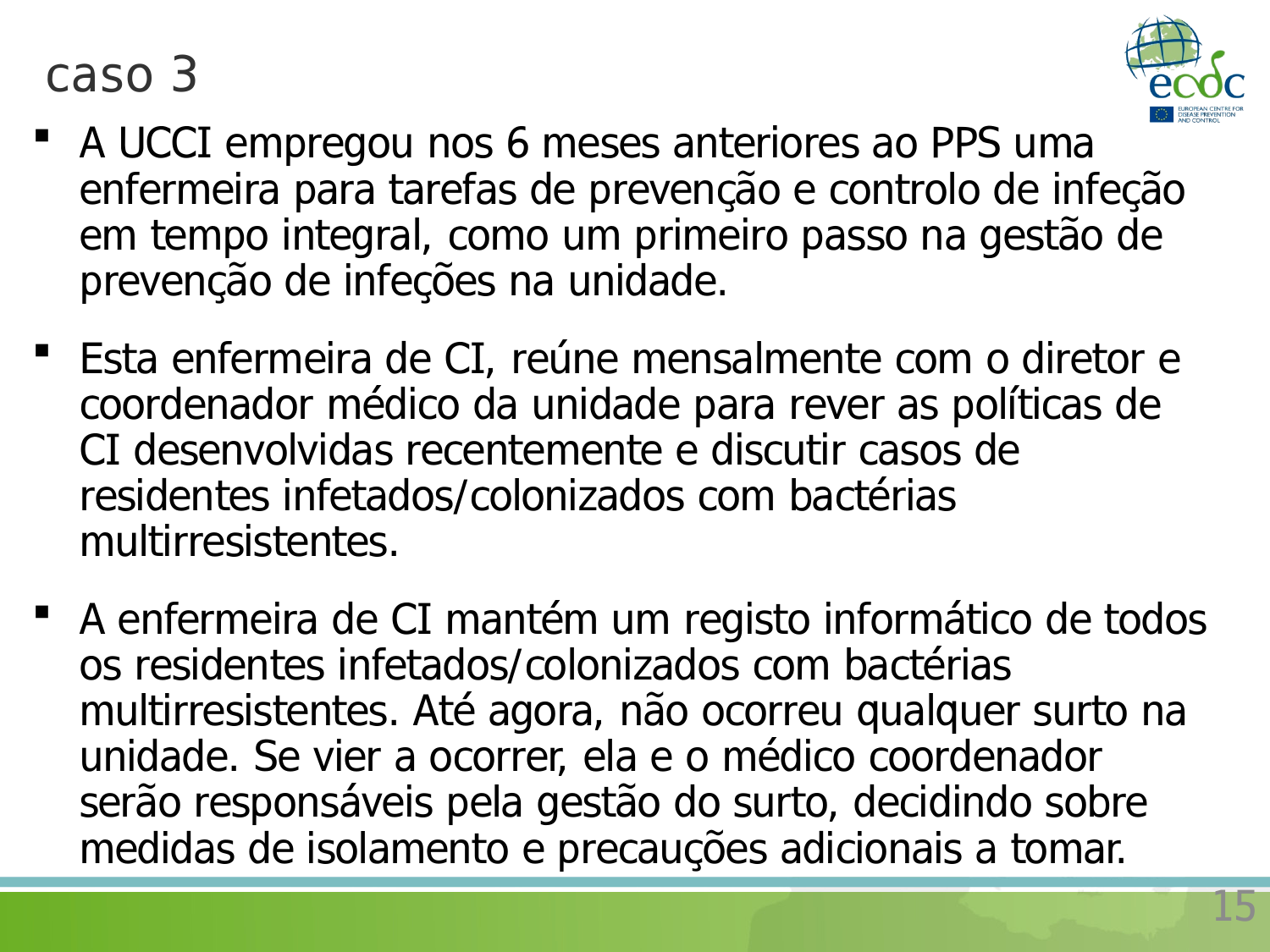

# caso 3
A UCCI empregou nos 6 meses anteriores ao PPS uma enfermeira para tarefas de prevenção e controlo de infeção em tempo integral, como um primeiro passo na gestão de prevenção de infeções na unidade.
Esta enfermeira de CI, reúne mensalmente com o diretor e coordenador médico da unidade para rever as políticas de CI desenvolvidas recentemente e discutir casos de residentes infetados/colonizados com bactérias multirresistentes.
A enfermeira de CI mantém um registo informático de todos os residentes infetados/colonizados com bactérias multirresistentes. Até agora, não ocorreu qualquer surto na unidade. Se vier a ocorrer, ela e o médico coordenador serão responsáveis pela gestão do surto, decidindo sobre medidas de isolamento e precauções adicionais a tomar.

15